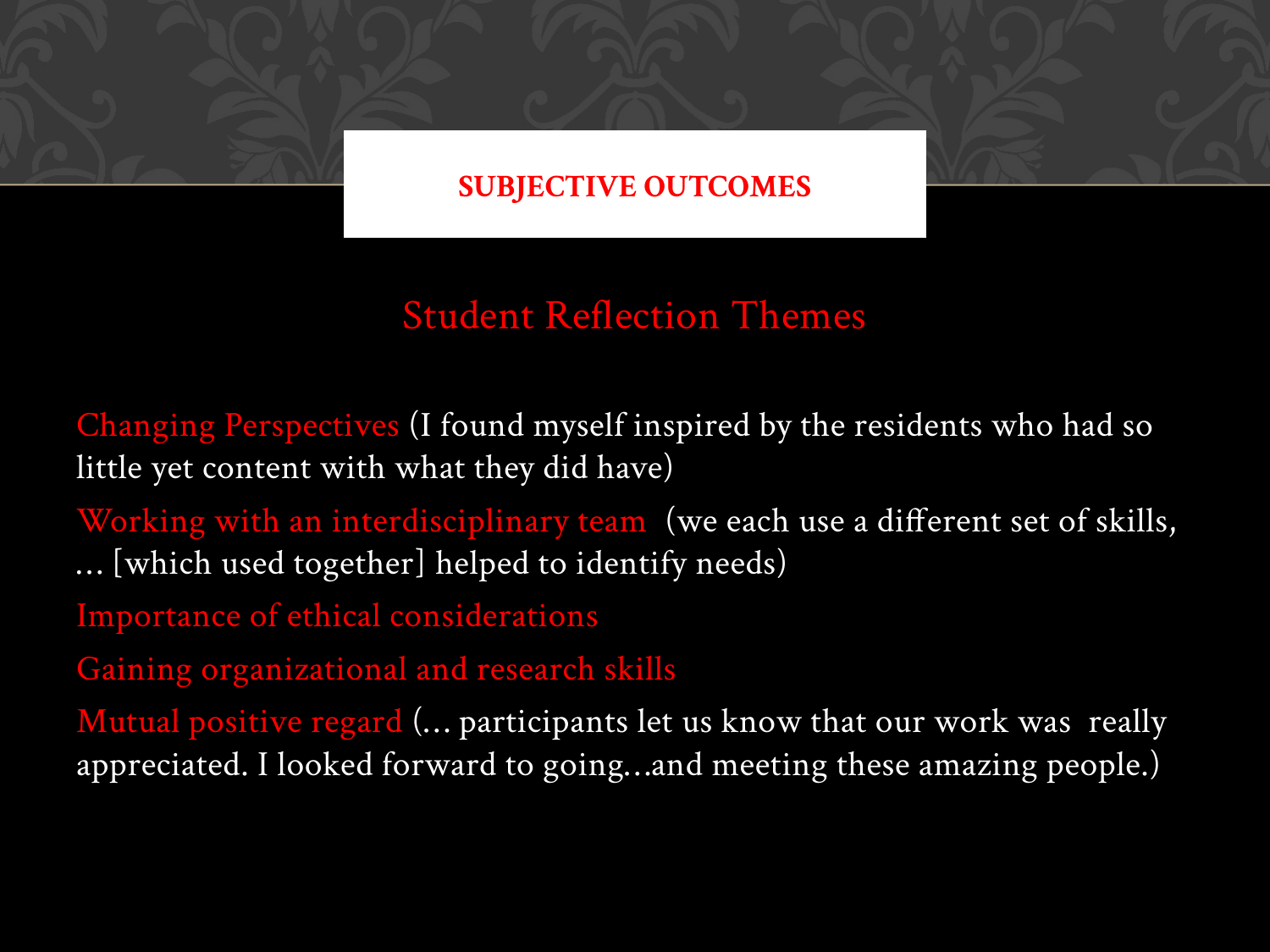

# Subjective outcomes
Student Reflection Themes

Changing Perspectives (I found myself inspired by the residents who had so little yet content with what they did have)
Working with an interdisciplinary team  (we each use a different set of skills, … [which used together] helped to identify needs)
Importance of ethical considerations
Gaining organizational and research skills
Mutual positive regard (… participants let us know that our work was  really appreciated. I looked forward to going…and meeting these amazing people.)